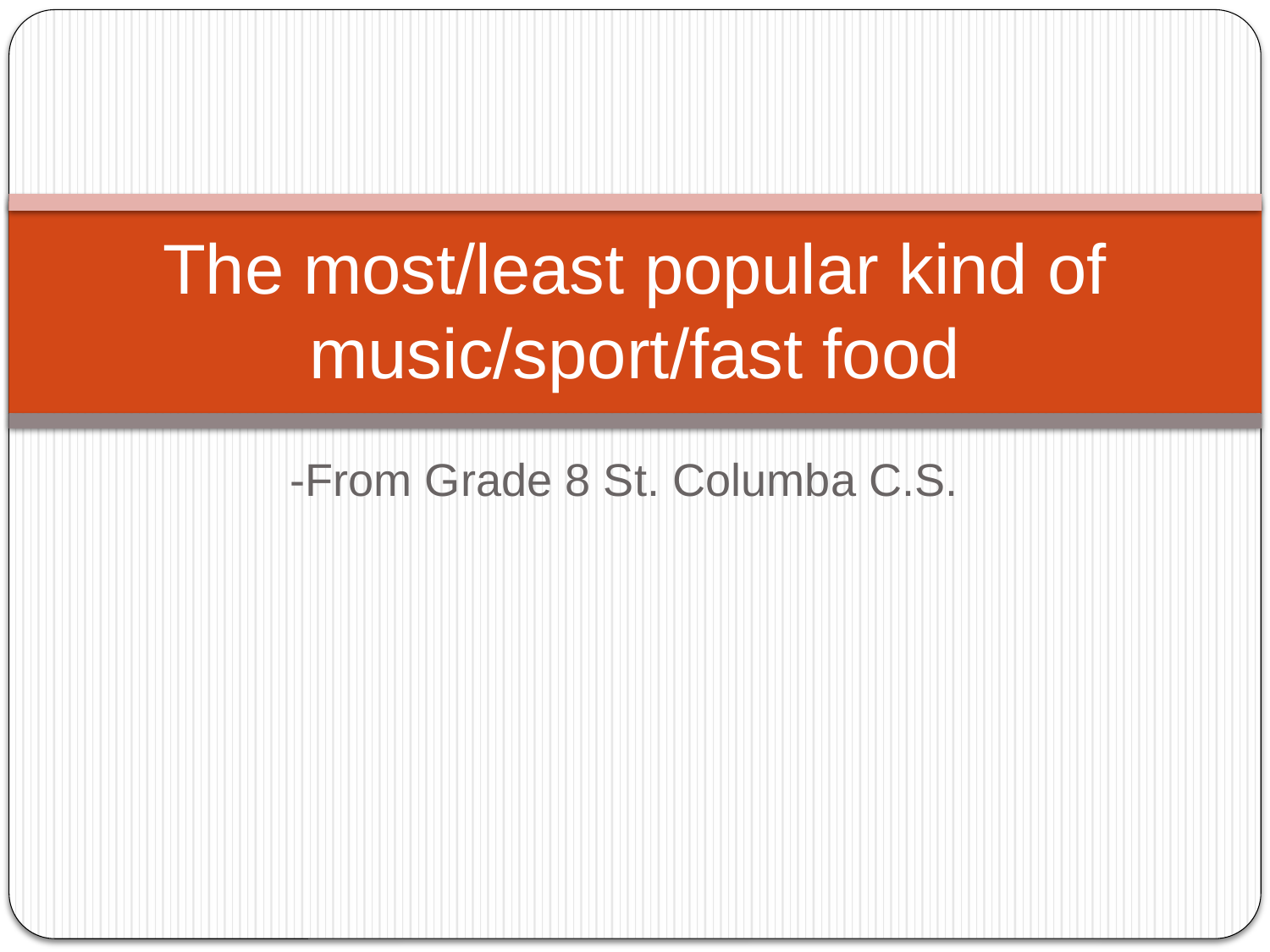

# The most/least popular kind of music/sport/fast food
-From Grade 8 St. Columba C.S.